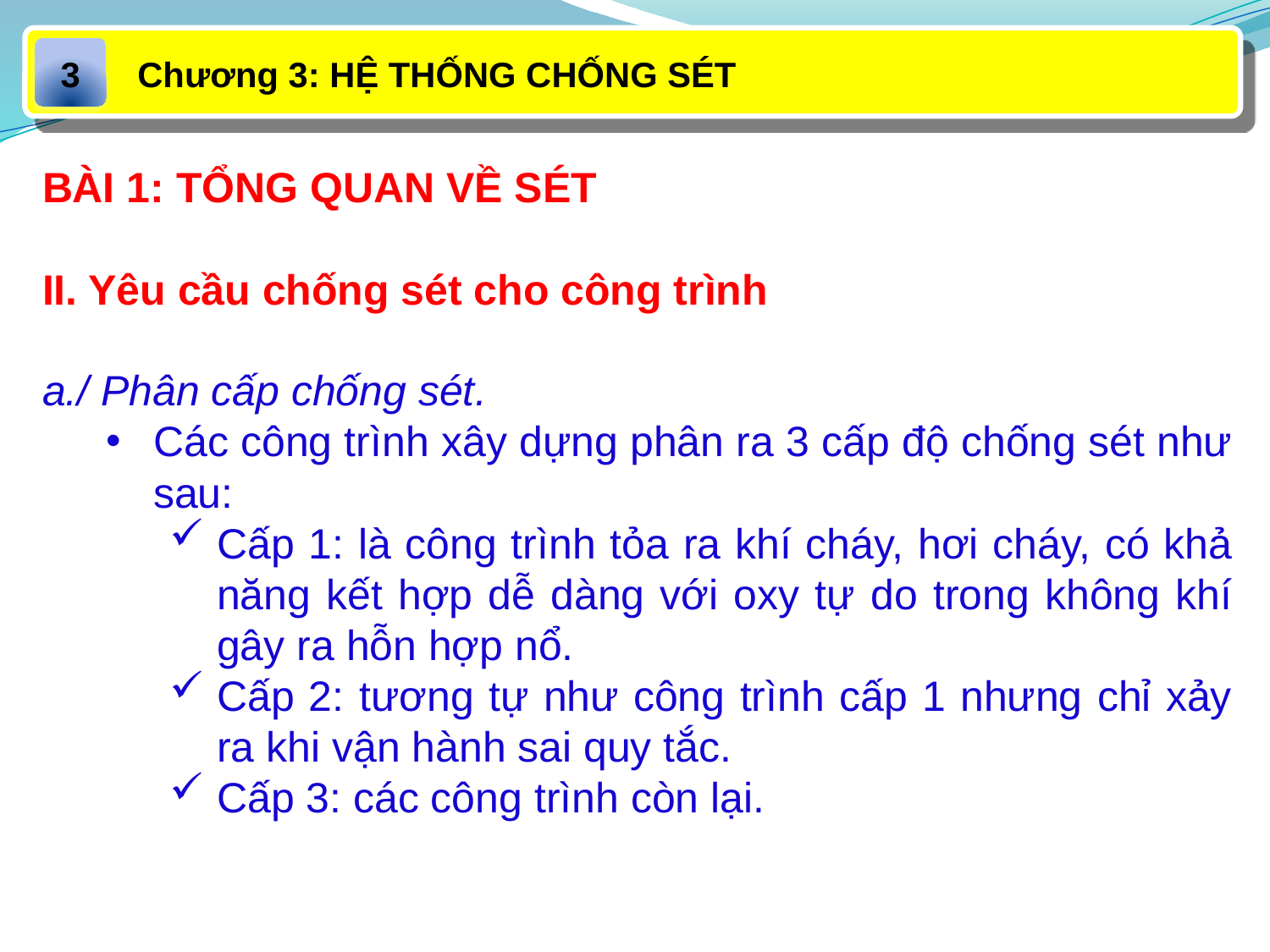

Chương 3: HỆ THỐNG CHỐNG SÉT
3

BÀI 1: TỔNG QUAN VỀ SÉT

II. Yêu cầu chống sét cho công trình

a./ Phân cấp chống sét.
Các công trình xây dựng phân ra 3 cấp độ chống sét như sau:
Cấp 1: là công trình tỏa ra khí cháy, hơi cháy, có khả năng kết hợp dễ dàng với oxy tự do trong không khí gây ra hỗn hợp nổ.
Cấp 2: tương tự như công trình cấp 1 nhưng chỉ xảy ra khi vận hành sai quy tắc.
Cấp 3: các công trình còn lại.